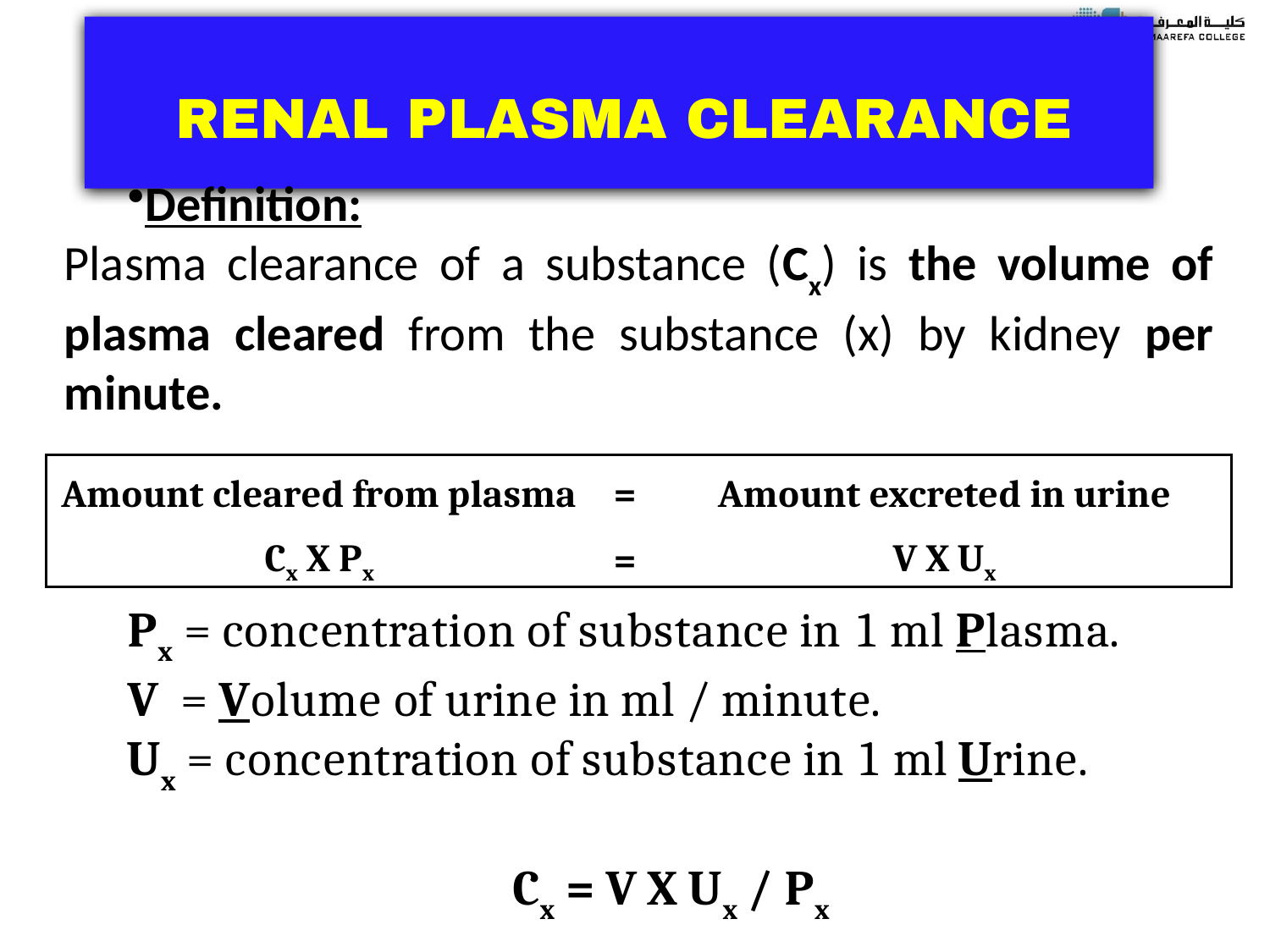

# RENAL PLASMA CLEARANCE
Definition:
Plasma clearance of a substance (Cx) is the volume of plasma cleared from the substance (x) by kidney per minute.

Px = concentration of substance in 1 ml Plasma.
V  = Volume of urine in ml / minute.
Ux = concentration of substance in 1 ml Urine.

Cx = V X Ux / Px
| Amount cleared from plasma | = | Amount excreted in urine |
| --- | --- | --- |
| Cx X Px | = | V X Ux |